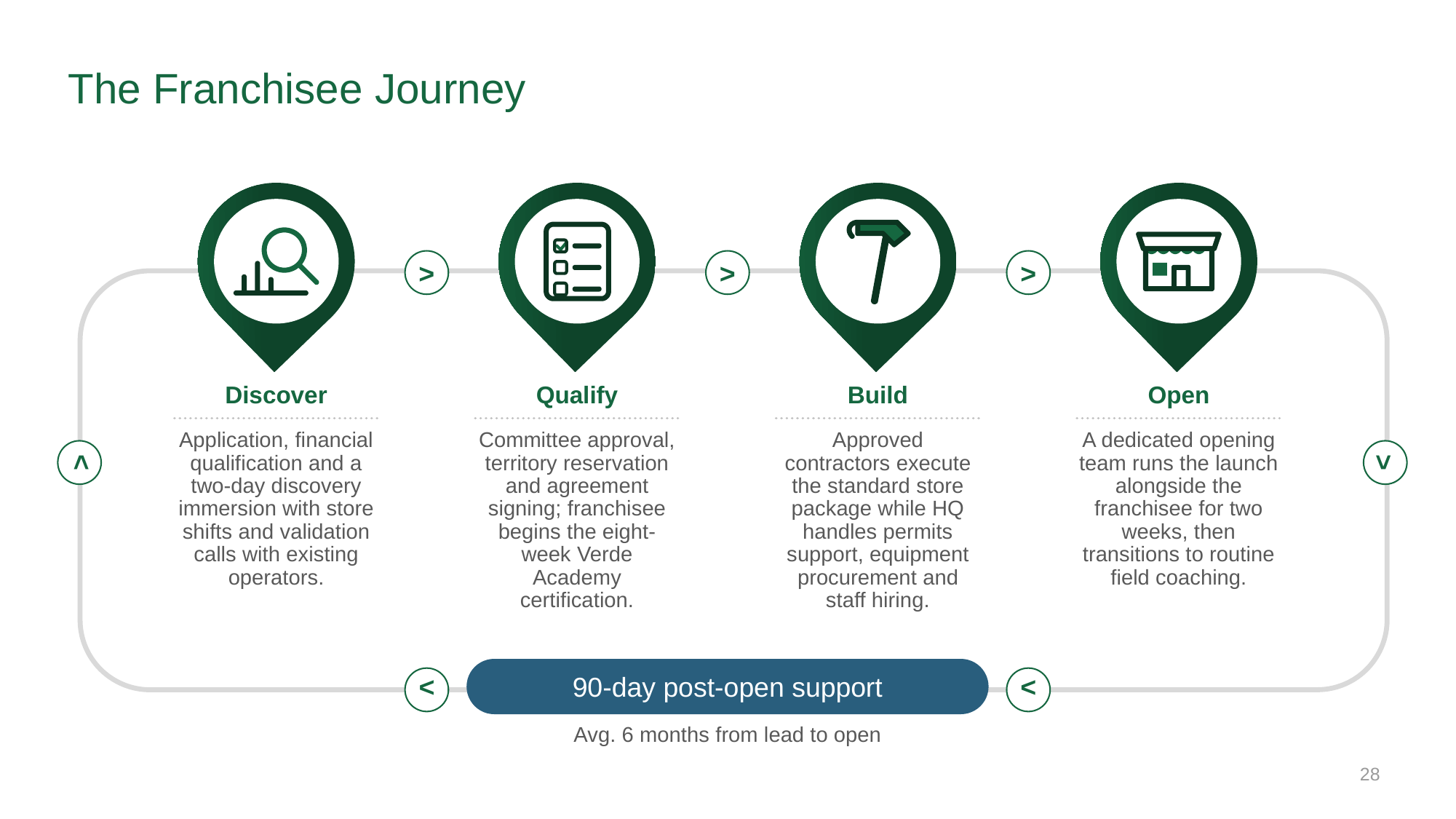

# The Franchisee Journey

>
>
>

Discover
Qualify
Build
Open
Application, financial qualification and a two-day discovery immersion with store shifts and validation calls with existing operators.
Committee approval, territory reservation and agreement signing; franchisee begins the eight-week Verde Academy certification.
Approved contractors execute the standard store package while HQ handles permits support, equipment procurement and staff hiring.
A dedicated opening team runs the launch alongside the franchisee for two weeks, then transitions to routine field coaching.
>
>
90-day post-open support
>
>
Avg. 6 months from lead to open
28